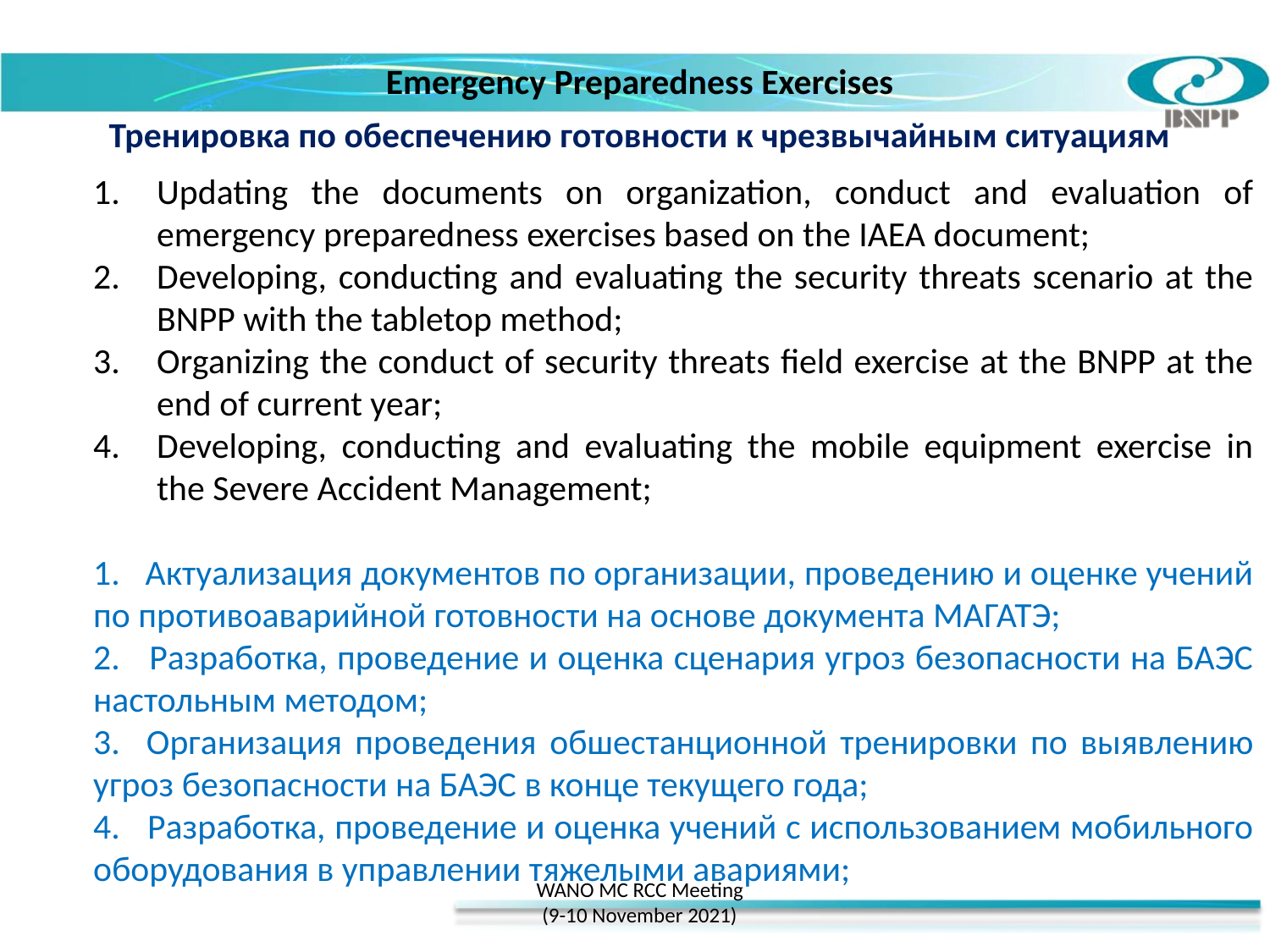

Emergency Preparedness Exercises
Тренировка по обеспечению готовности к чрезвычайным ситуациям
Updating the documents on organization, conduct and evaluation of emergency preparedness exercises based on the IAEA document;
Developing, conducting and evaluating the security threats scenario at the BNPP with the tabletop method;
Organizing the conduct of security threats field exercise at the BNPP at the end of current year;
Developing, conducting and evaluating the mobile equipment exercise in the Severe Accident Management;

1.   Актуализация документов по организации, проведению и оценке учений по противоаварийной готовности на основе документа МАГАТЭ;
2.   Разработка, проведение и оценка сценария угроз безопасности на БАЭС настольным методом;
3.  Организация проведения обшестанционной тренировки по выявлению угроз безопасности на БАЭС в конце текущего года;
4.   Разработка, проведение и оценка учений с использованием мобильного оборудования в управлении тяжелыми авариями;
WANO MC RCC Meeting
(9-10 November 2021)